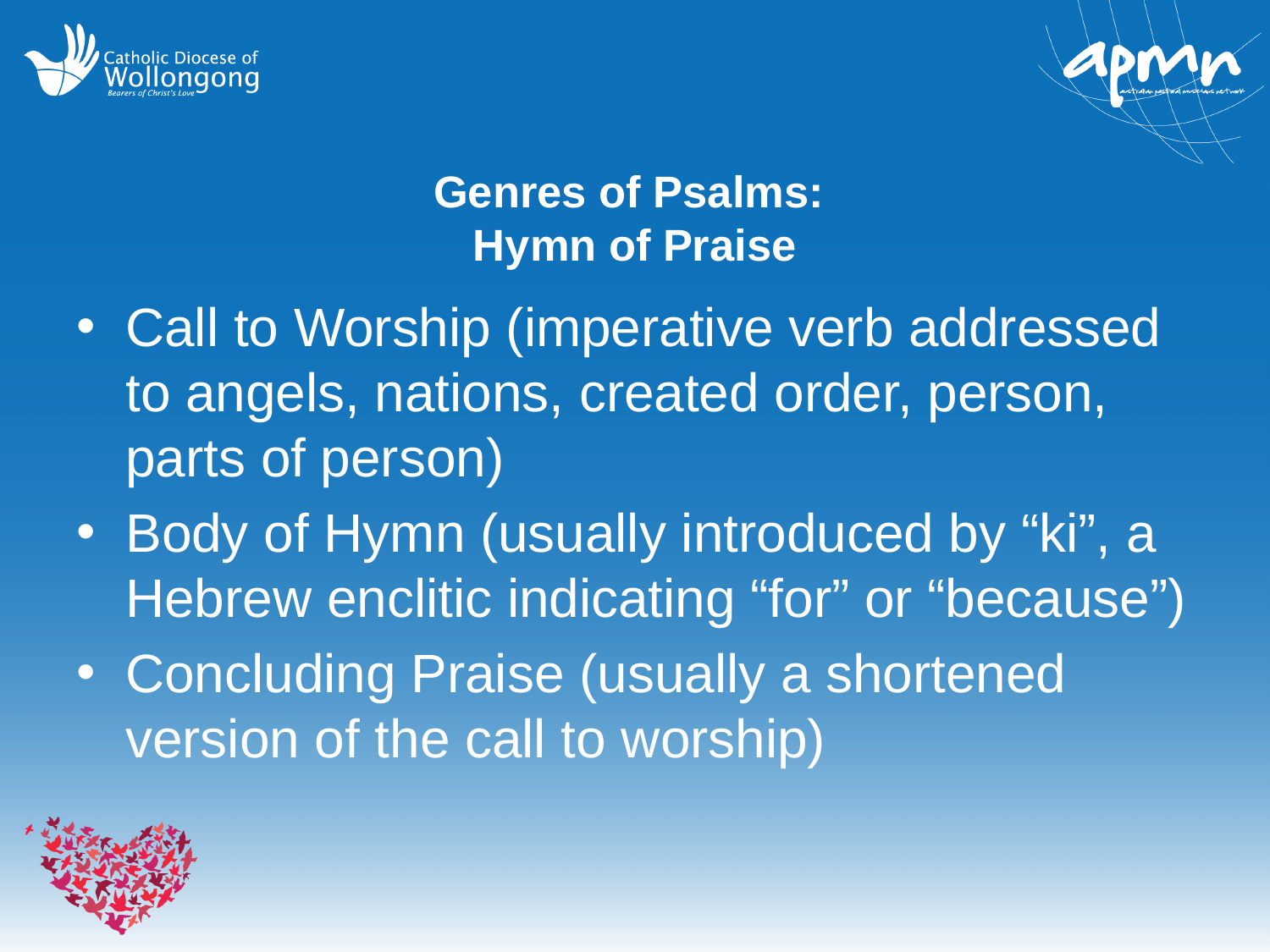

# Genres of Psalms: Hymn of Praise
Call to Worship (imperative verb addressed to angels, nations, created order, person, parts of person)
Body of Hymn (usually introduced by “ki”, a Hebrew enclitic indicating “for” or “because”)
Concluding Praise (usually a shortened version of the call to worship)